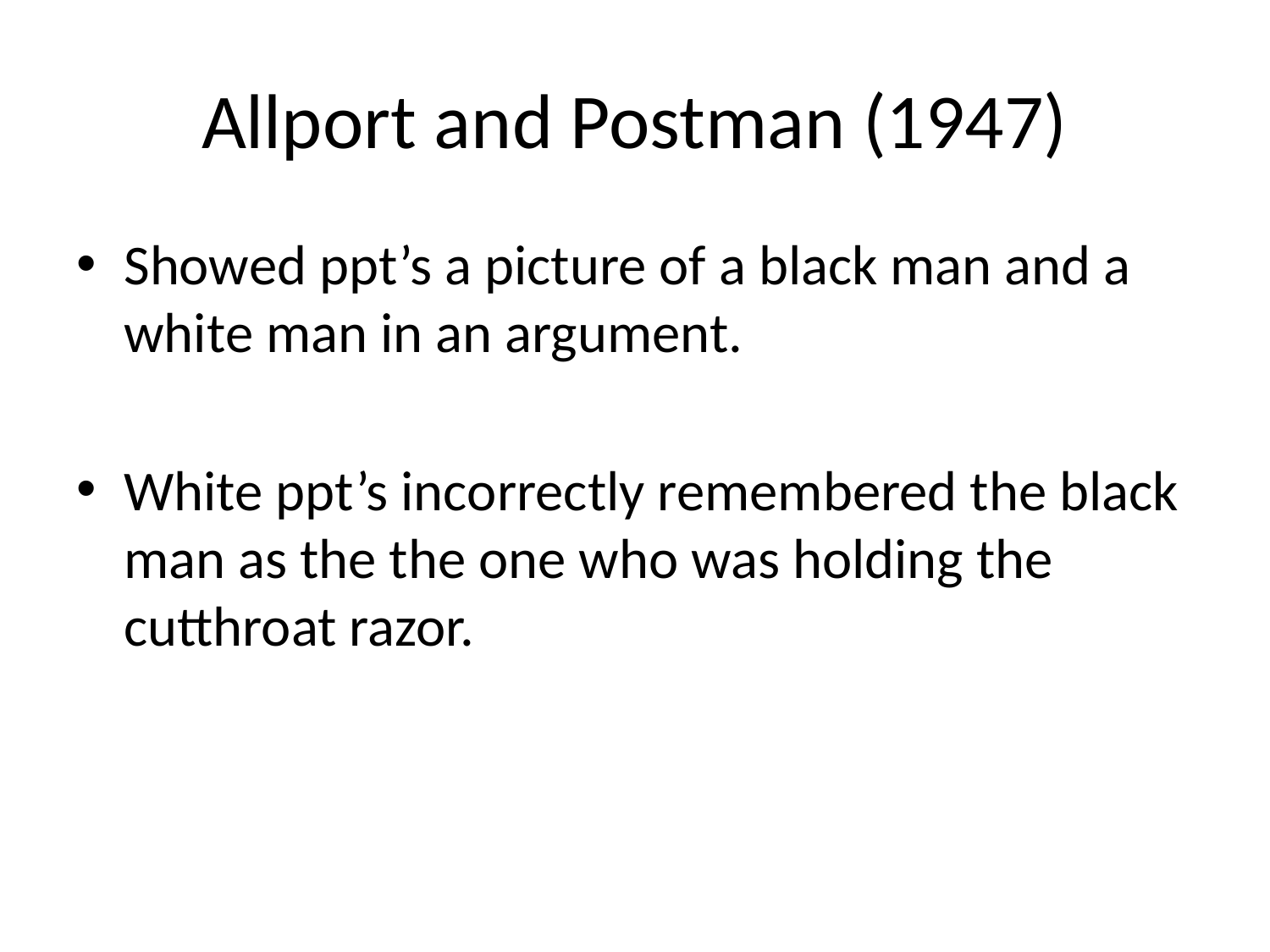

# Allport and Postman (1947)
Showed ppt’s a picture of a black man and a white man in an argument.

White ppt’s incorrectly remembered the black man as the the one who was holding the cutthroat razor.